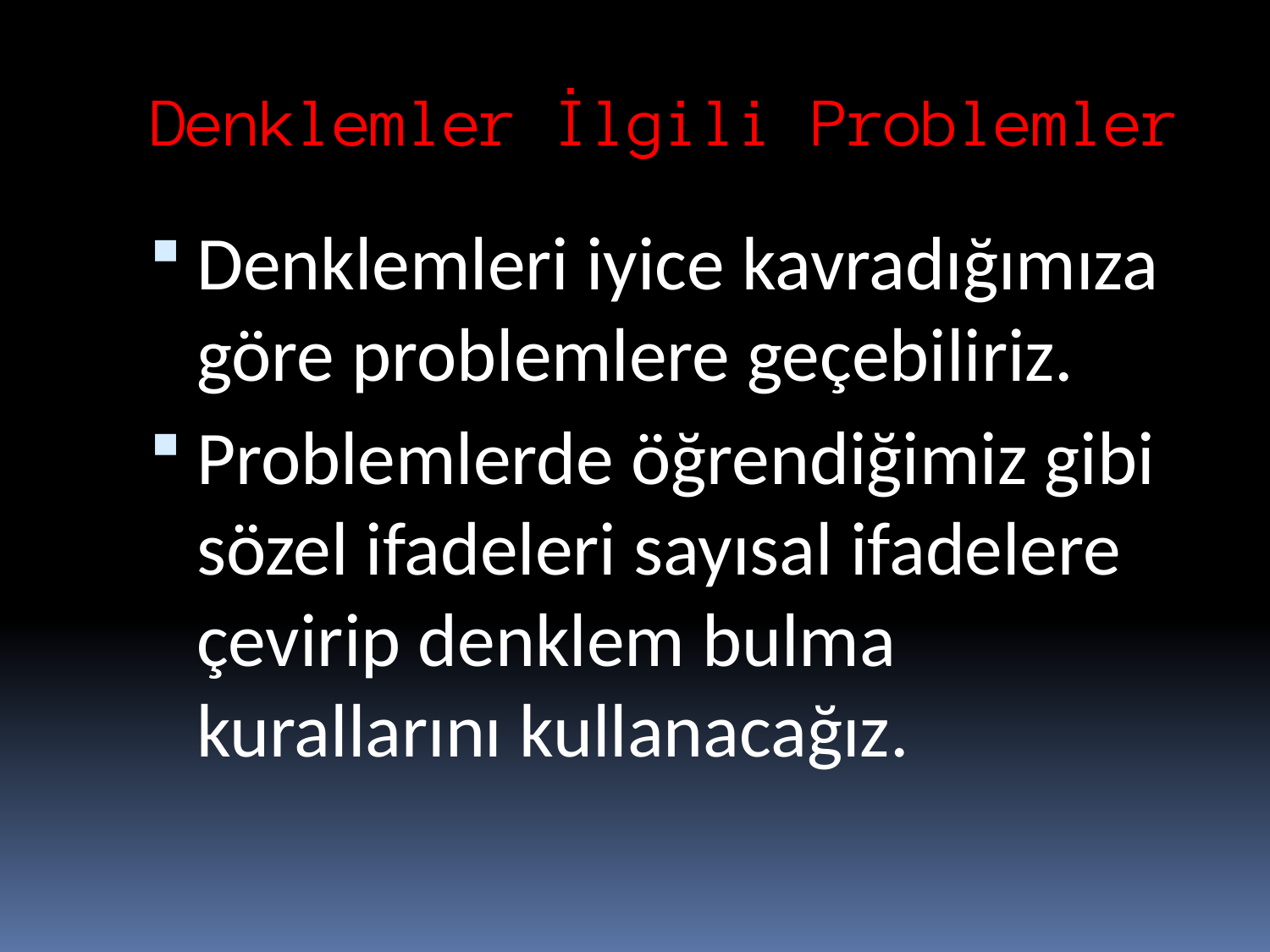

# Denklemler İlgili Problemler
Denklemleri iyice kavradığımıza göre problemlere geçebiliriz.
Problemlerde öğrendiğimiz gibi sözel ifadeleri sayısal ifadelere çevirip denklem bulma kurallarını kullanacağız.